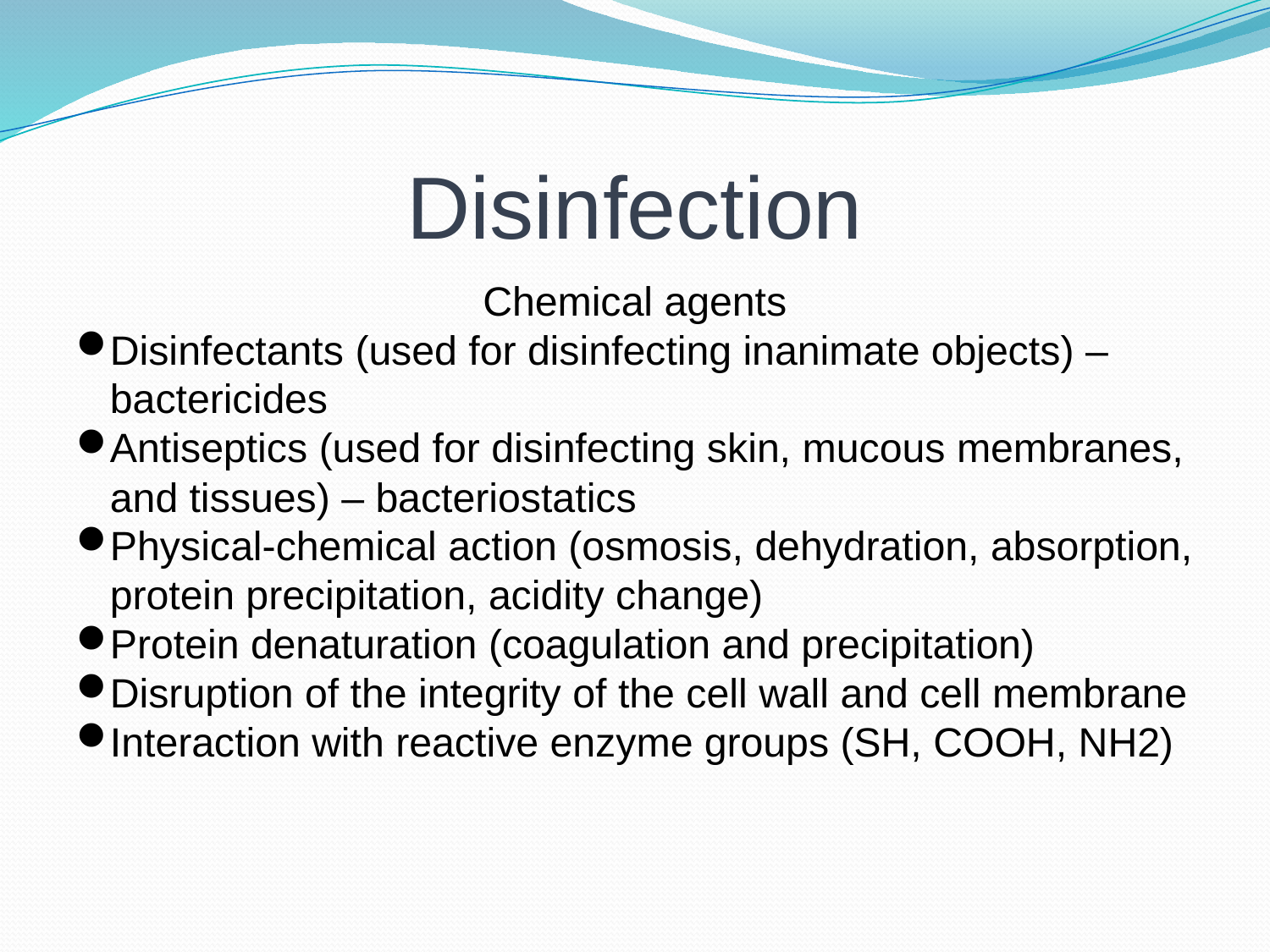

# Disinfection
Chemical agents
Disinfectants (used for disinfecting inanimate objects) – bactericides
Antiseptics (used for disinfecting skin, mucous membranes, and tissues) – bacteriostatics
Physical-chemical action (osmosis, dehydration, absorption, protein precipitation, acidity change)
Protein denaturation (coagulation and precipitation)
Disruption of the integrity of the cell wall and cell membrane
Interaction with reactive enzyme groups (SH, COOH, NH2)